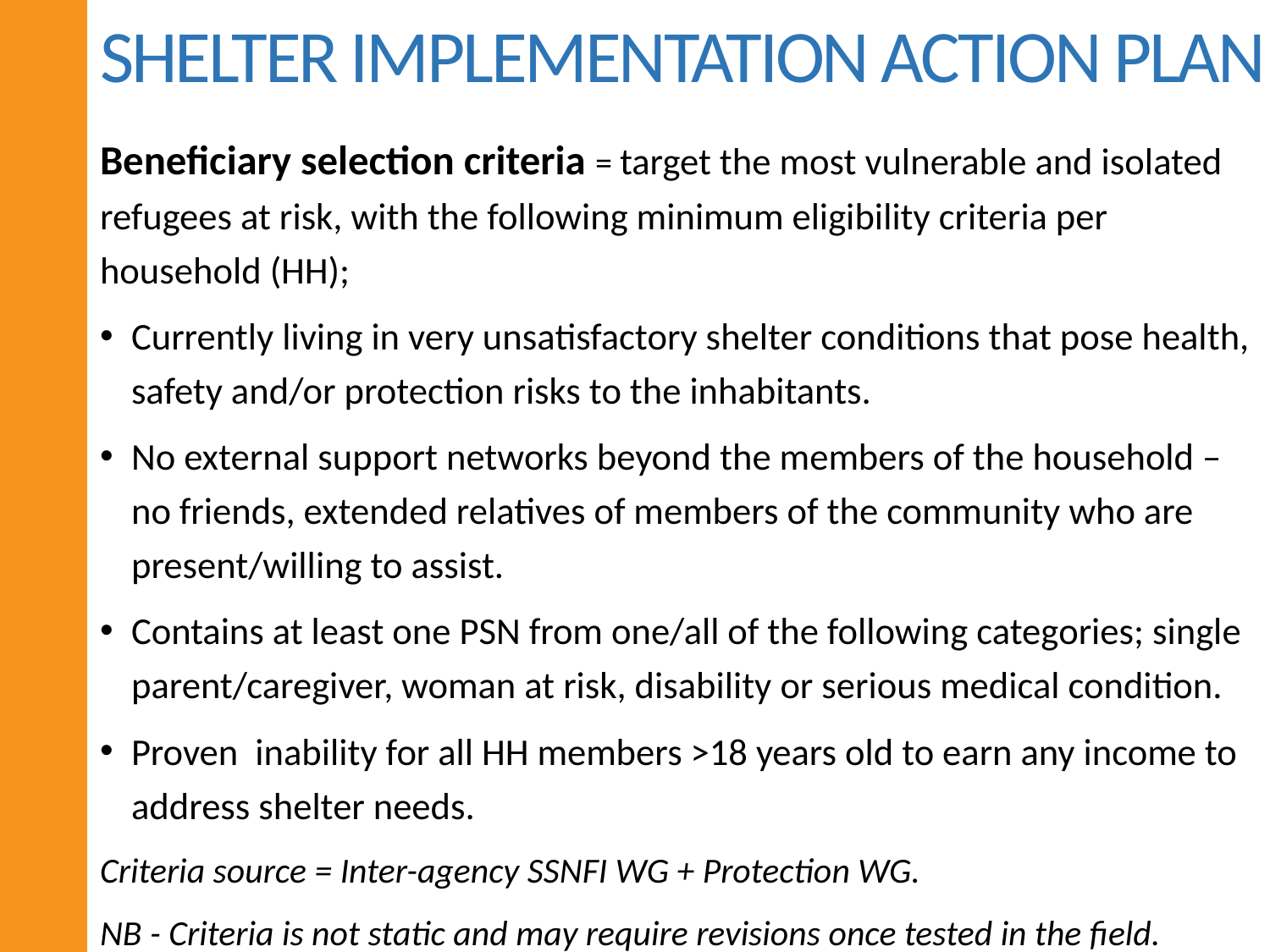

SHELTER IMPLEMENTATION ACTION PLAN
Beneficiary selection criteria = target the most vulnerable and isolated refugees at risk, with the following minimum eligibility criteria per household (HH);
Currently living in very unsatisfactory shelter conditions that pose health, safety and/or protection risks to the inhabitants.
No external support networks beyond the members of the household – no friends, extended relatives of members of the community who are present/willing to assist.
Contains at least one PSN from one/all of the following categories; single parent/caregiver, woman at risk, disability or serious medical condition.
Proven  inability for all HH members >18 years old to earn any income to address shelter needs.
Criteria source = Inter-agency SSNFI WG + Protection WG.
NB - Criteria is not static and may require revisions once tested in the field.